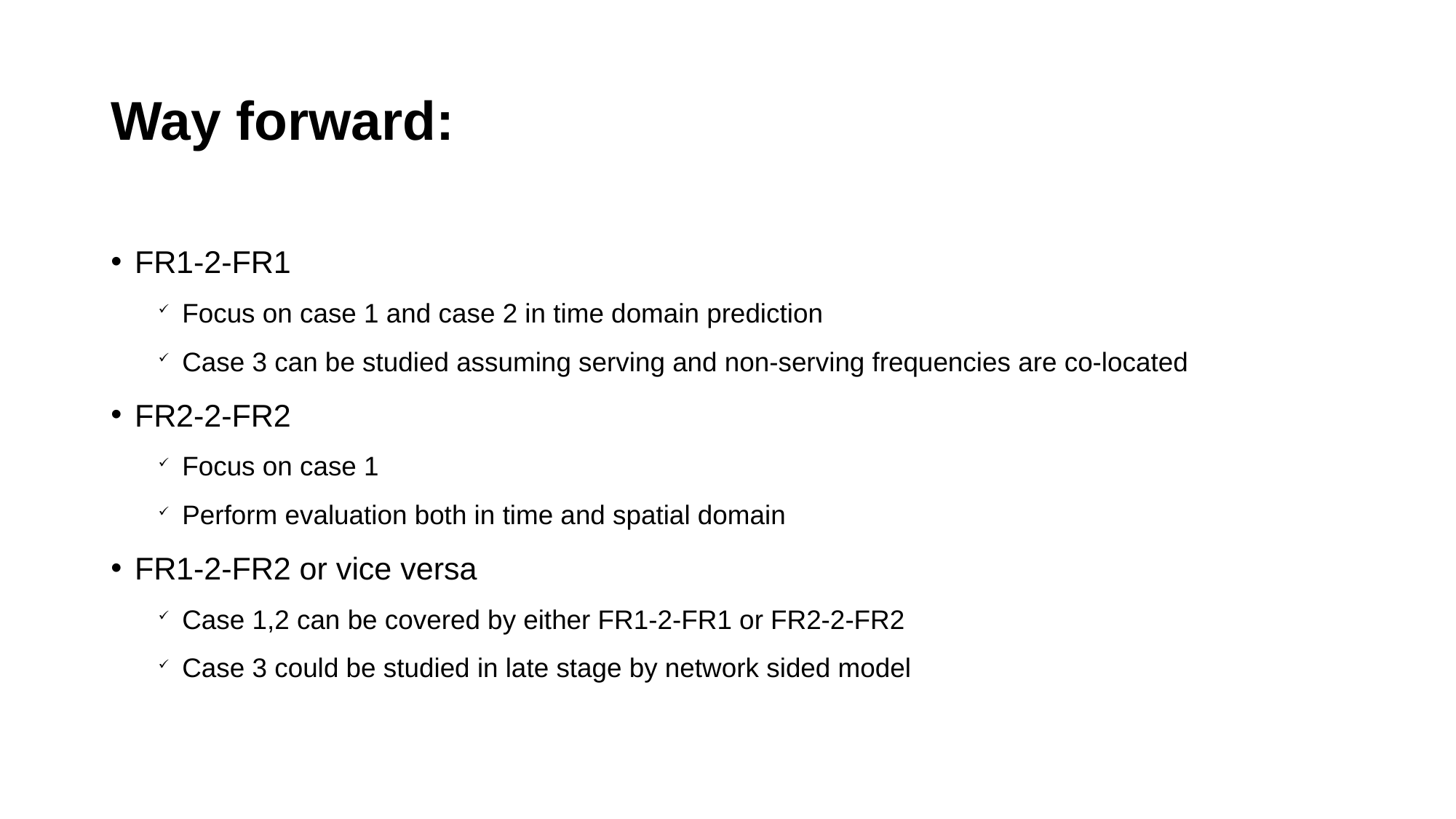

# Way forward:
FR1-2-FR1
Focus on case 1 and case 2 in time domain prediction
Case 3 can be studied assuming serving and non-serving frequencies are co-located
FR2-2-FR2
Focus on case 1
Perform evaluation both in time and spatial domain
FR1-2-FR2 or vice versa
Case 1,2 can be covered by either FR1-2-FR1 or FR2-2-FR2
Case 3 could be studied in late stage by network sided model